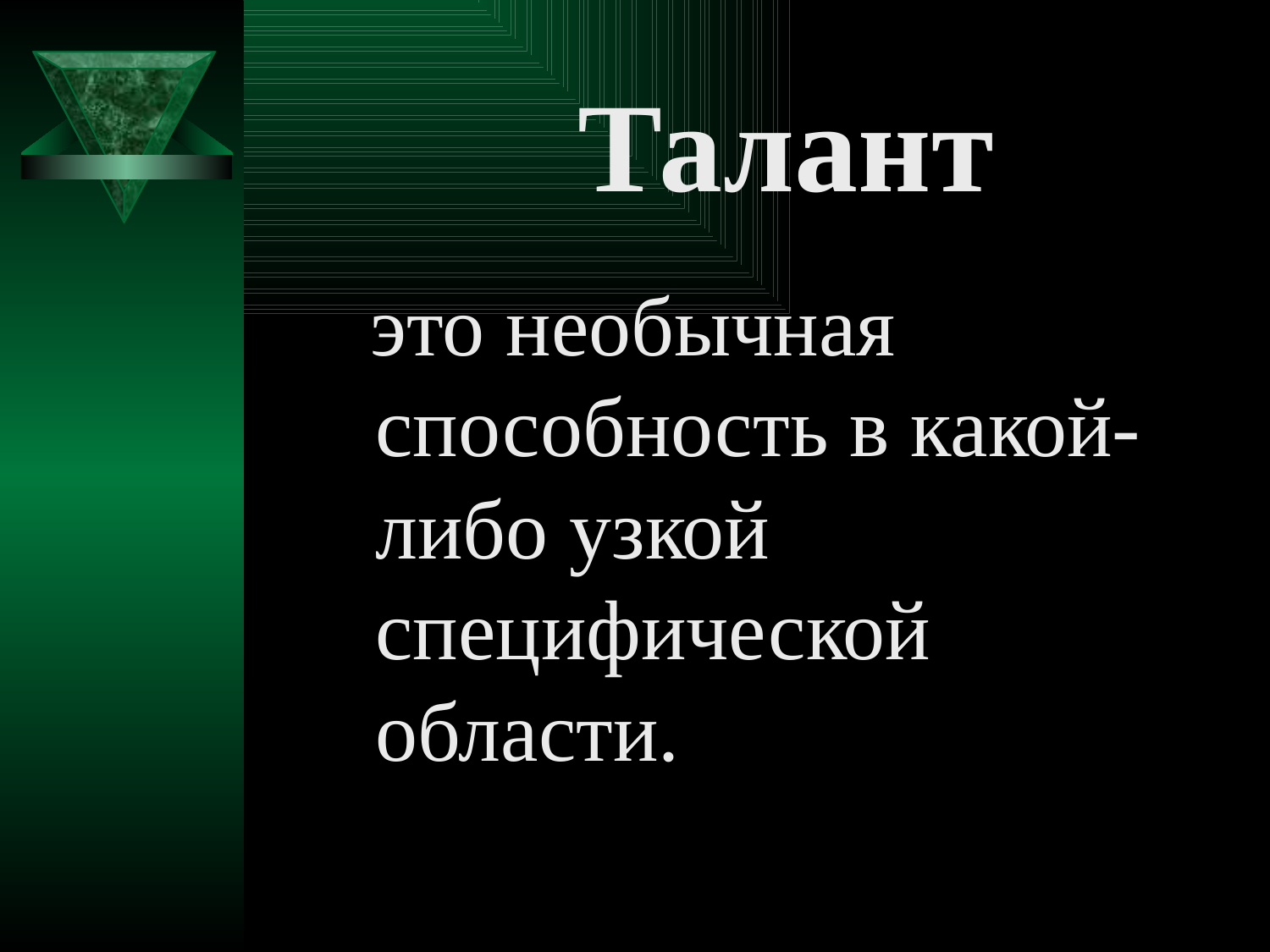

# Талант
  это необычная способность в какой-либо узкой специфической области.